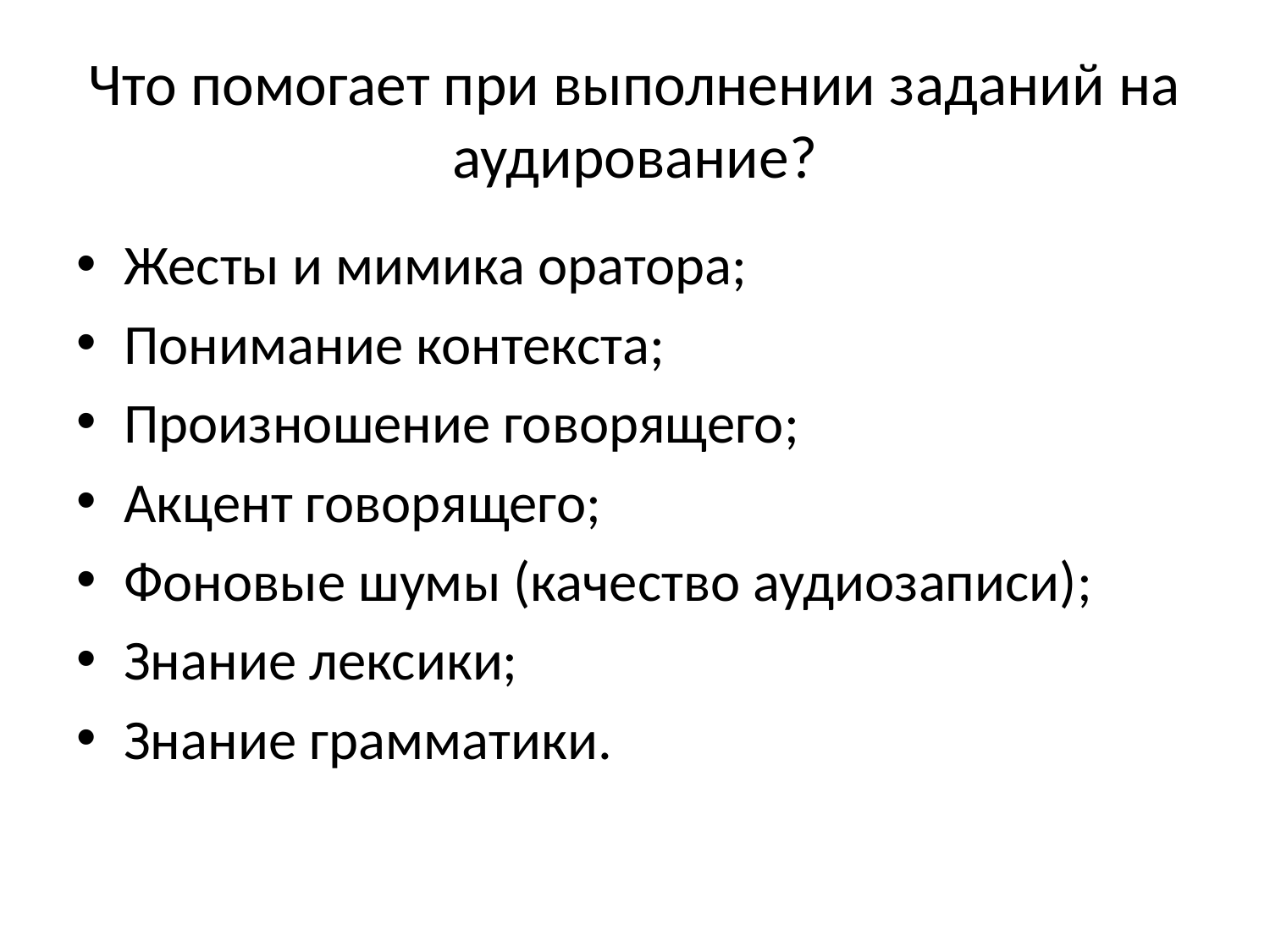

# Что помогает при выполнении заданий на аудирование?
Жесты и мимика оратора;
Понимание контекста;
Произношение говорящего;
Акцент говорящего;
Фоновые шумы (качество аудиозаписи);
Знание лексики;
Знание грамматики.